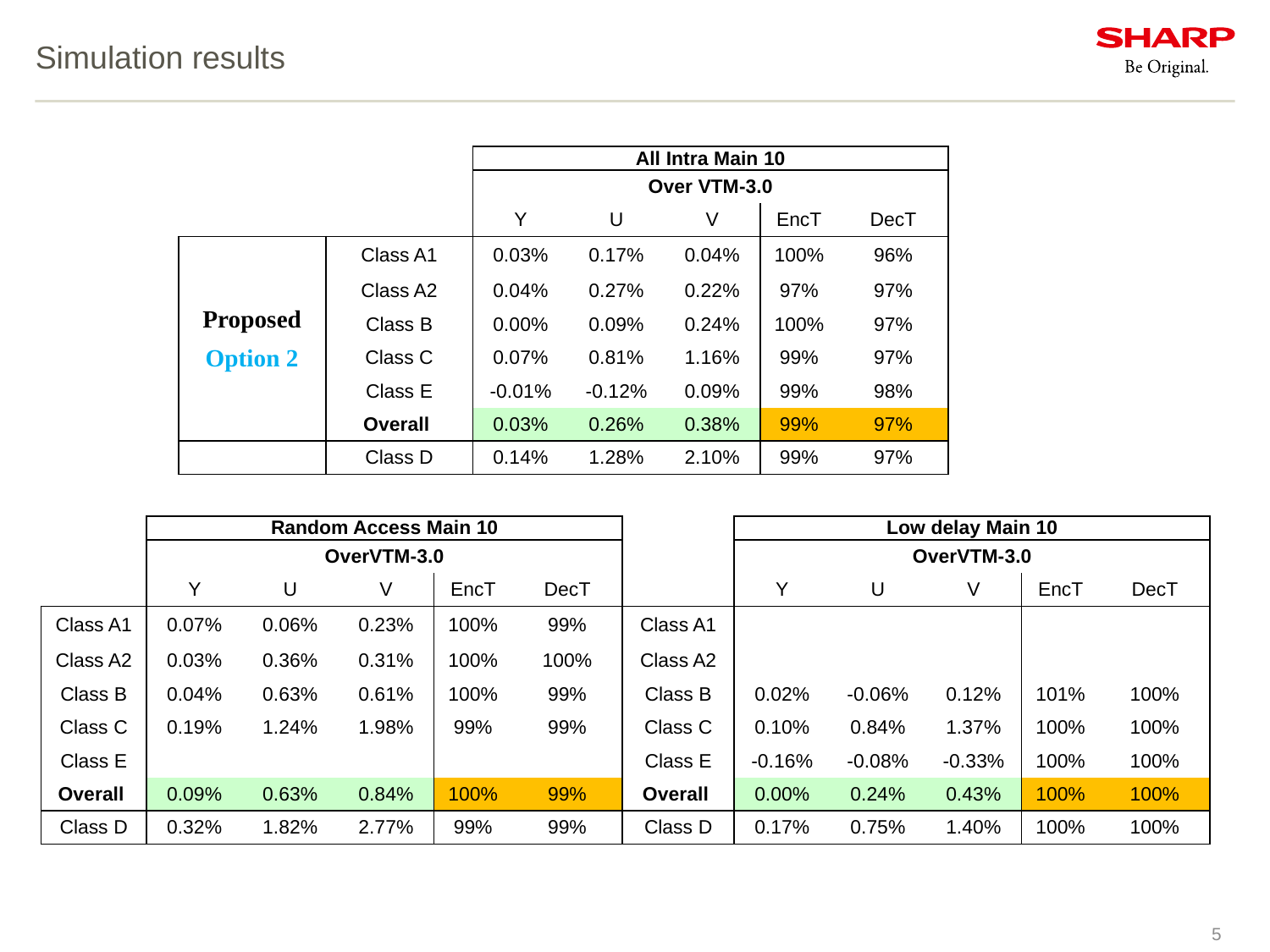

# Simulation results
|  |  | All Intra Main 10 |  |  |  |  |
| --- | --- | --- | --- | --- | --- | --- |
|  |  | Over VTM-3.0 |  |  |  |  |
|  |  | Y | U | V | EncT | DecT |
| Proposed Option 2 | Class A1 | 0.03% | 0.17% | 0.04% | 100% | 96% |
|  | Class A2 | 0.04% | 0.27% | 0.22% | 97% | 97% |
|  | Class B | 0.00% | 0.09% | 0.24% | 100% | 97% |
|  | Class C | 0.07% | 0.81% | 1.16% | 99% | 97% |
|  | Class E | -0.01% | -0.12% | 0.09% | 99% | 98% |
|  | Overall | 0.03% | 0.26% | 0.38% | 99% | 97% |
|  | Class D | 0.14% | 1.28% | 2.10% | 99% | 97% |
| Random Access Main 10 |  |  |  |  |
| --- | --- | --- | --- | --- |
| OverVTM-3.0 |  |  |  |  |
| Y | U | V | EncT | DecT |
| 0.07% | 0.06% | 0.23% | 100% | 99% |
| 0.03% | 0.36% | 0.31% | 100% | 100% |
| 0.04% | 0.63% | 0.61% | 100% | 99% |
| 0.19% | 1.24% | 1.98% | 99% | 99% |
|  |  |  |  |  |
| 0.09% | 0.63% | 0.84% | 100% | 99% |
| 0.32% | 1.82% | 2.77% | 99% | 99% |
| Low delay Main 10 |  |  |  |  |
| --- | --- | --- | --- | --- |
| OverVTM-3.0 |  |  |  |  |
| Y | U | V | EncT | DecT |
|  |  |  |  |  |
|  |  |  |  |  |
| 0.02% | -0.06% | 0.12% | 101% | 100% |
| 0.10% | 0.84% | 1.37% | 100% | 100% |
| -0.16% | -0.08% | -0.33% | 100% | 100% |
| 0.00% | 0.24% | 0.43% | 100% | 100% |
| 0.17% | 0.75% | 1.40% | 100% | 100% |
| Class A1 |
| --- |
| Class A2 |
| Class B |
| Class C |
| Class E |
| Overall |
| Class D |
| Class A1 |
| --- |
| Class A2 |
| Class B |
| Class C |
| Class E |
| Overall |
| Class D |
5